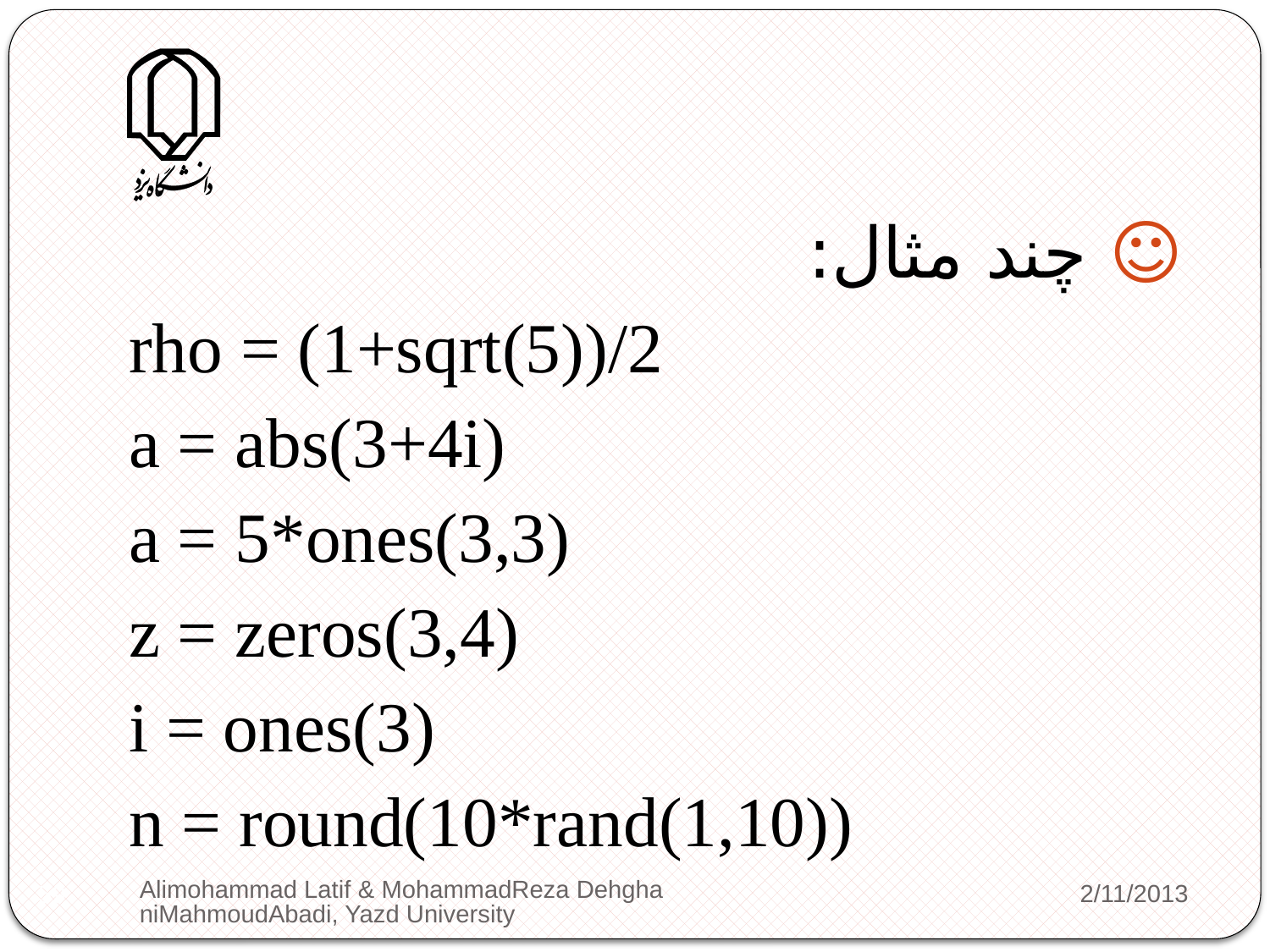

☺ چند مثال:
rho = (1+sqrt(5))/2
a = abs(3+4i)
a = 5*ones(3,3)
z = zeros(3,4)
i = ones(3)
n = round(10*rand(1,10))
Alimohammad Latif & MohammadReza DehghaniMahmoudAbadi, Yazd University
2/11/2013
59